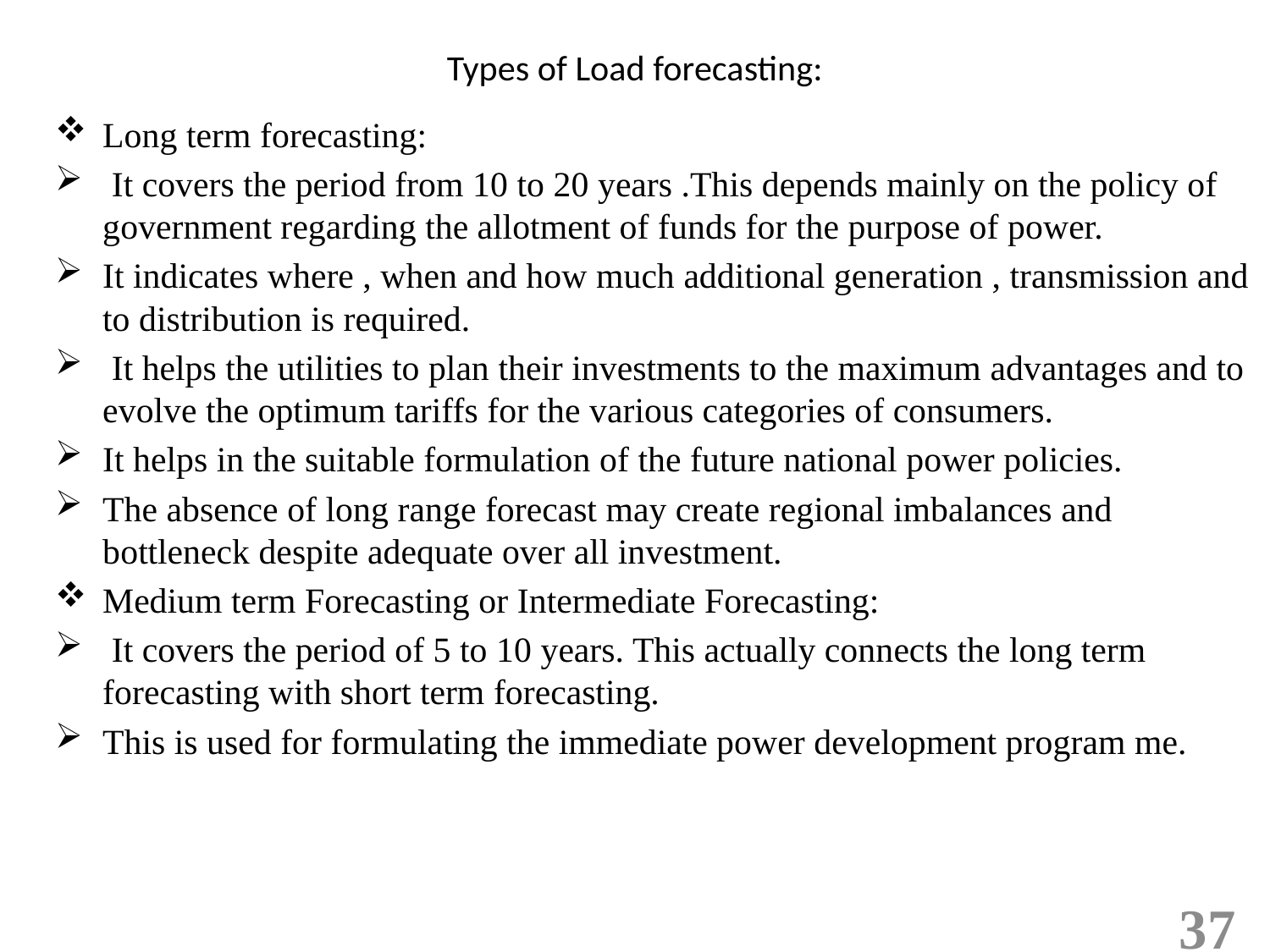

# Types of Load forecasting:
Long term forecasting:
 It covers the period from 10 to 20 years .This depends mainly on the policy of government regarding the allotment of funds for the purpose of power.
It indicates where , when and how much additional generation , transmission and to distribution is required.
 It helps the utilities to plan their investments to the maximum advantages and to evolve the optimum tariffs for the various categories of consumers.
It helps in the suitable formulation of the future national power policies.
The absence of long range forecast may create regional imbalances and bottleneck despite adequate over all investment.
Medium term Forecasting or Intermediate Forecasting:
 It covers the period of 5 to 10 years. This actually connects the long term forecasting with short term forecasting.
This is used for formulating the immediate power development program me.
37